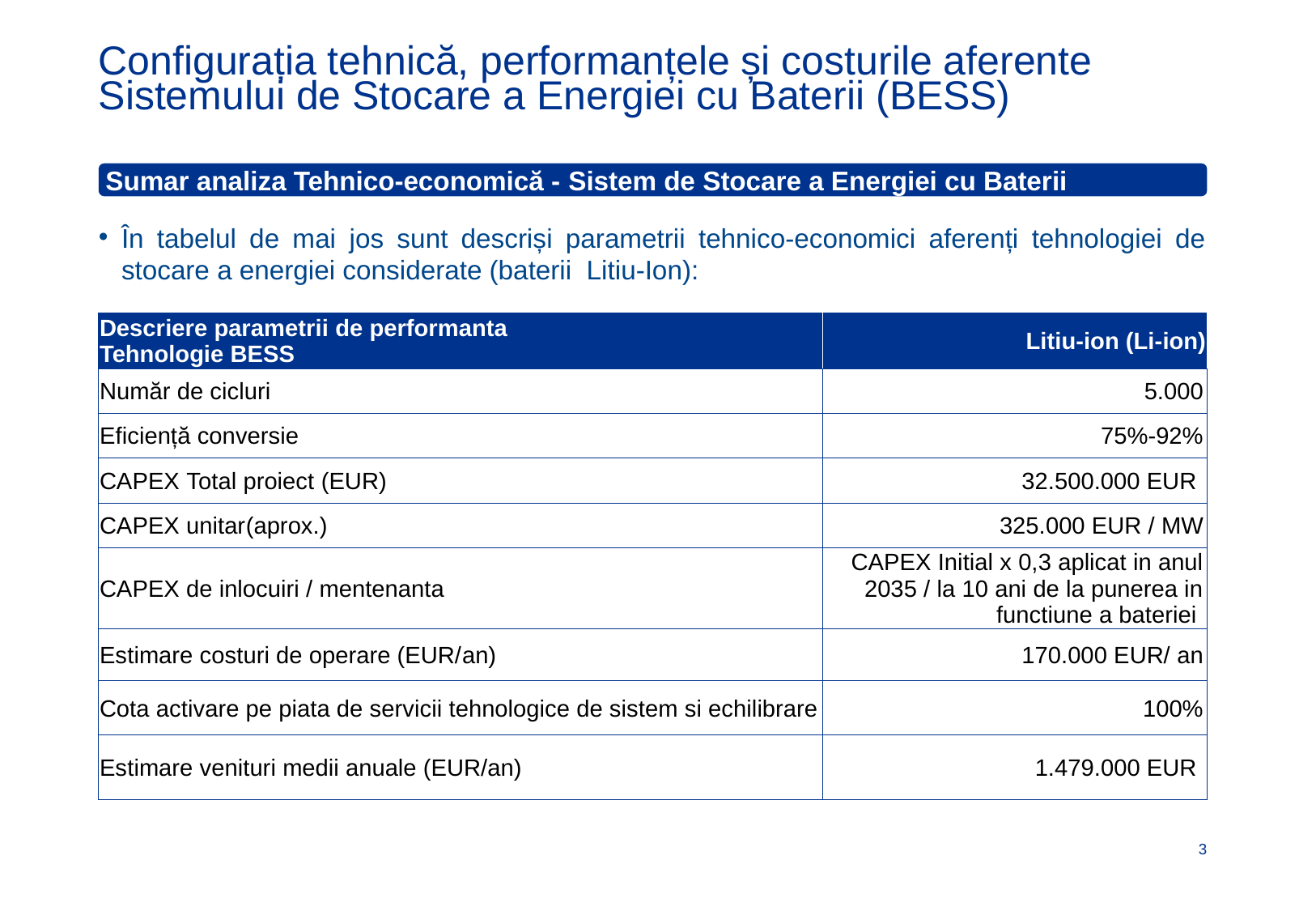

# Configurația tehnică, performanțele și costurile aferente Sistemului de Stocare a Energiei cu Baterii (BESS)
Sumar analiza Tehnico-economică - Sistem de Stocare a Energiei cu Baterii
În tabelul de mai jos sunt descriși parametrii tehnico-economici aferenți tehnologiei de stocare a energiei considerate (baterii  Litiu-Ion):
| Descriere parametrii de performanta Tehnologie BESS | Litiu-ion (Li-ion) |
| --- | --- |
| Număr de cicluri | 5.000 |
| Eficiență conversie | 75%-92% |
| CAPEX Total proiect (EUR) | 32.500.000 EUR |
| CAPEX unitar(aprox.) | 325.000 EUR / MW |
| CAPEX de inlocuiri / mentenanta | CAPEX Initial x 0,3 aplicat in anul 2035 / la 10 ani de la punerea in functiune a bateriei |
| Estimare costuri de operare (EUR/an) | 170.000 EUR/ an |
| Cota activare pe piata de servicii tehnologice de sistem si echilibrare | 100% |
| Estimare venituri medii anuale (EUR/an) | 1.479.000 EUR |